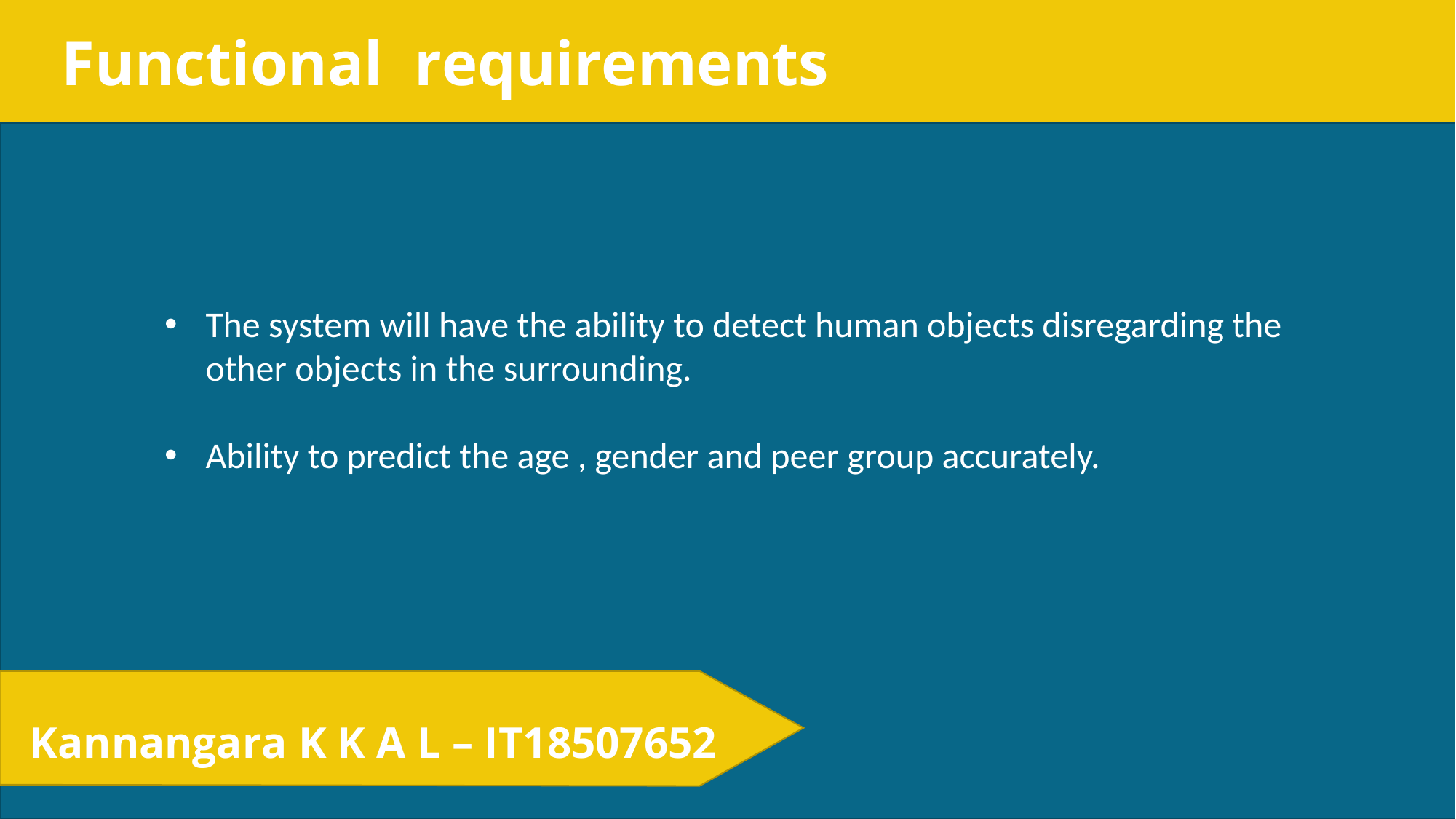

Functional  requirements

The system will have the ability to detect human objects disregarding the other objects in the surrounding.​

Ability to predict the age , gender and peer group accurately.​

Kannangara K K A L – IT18507652